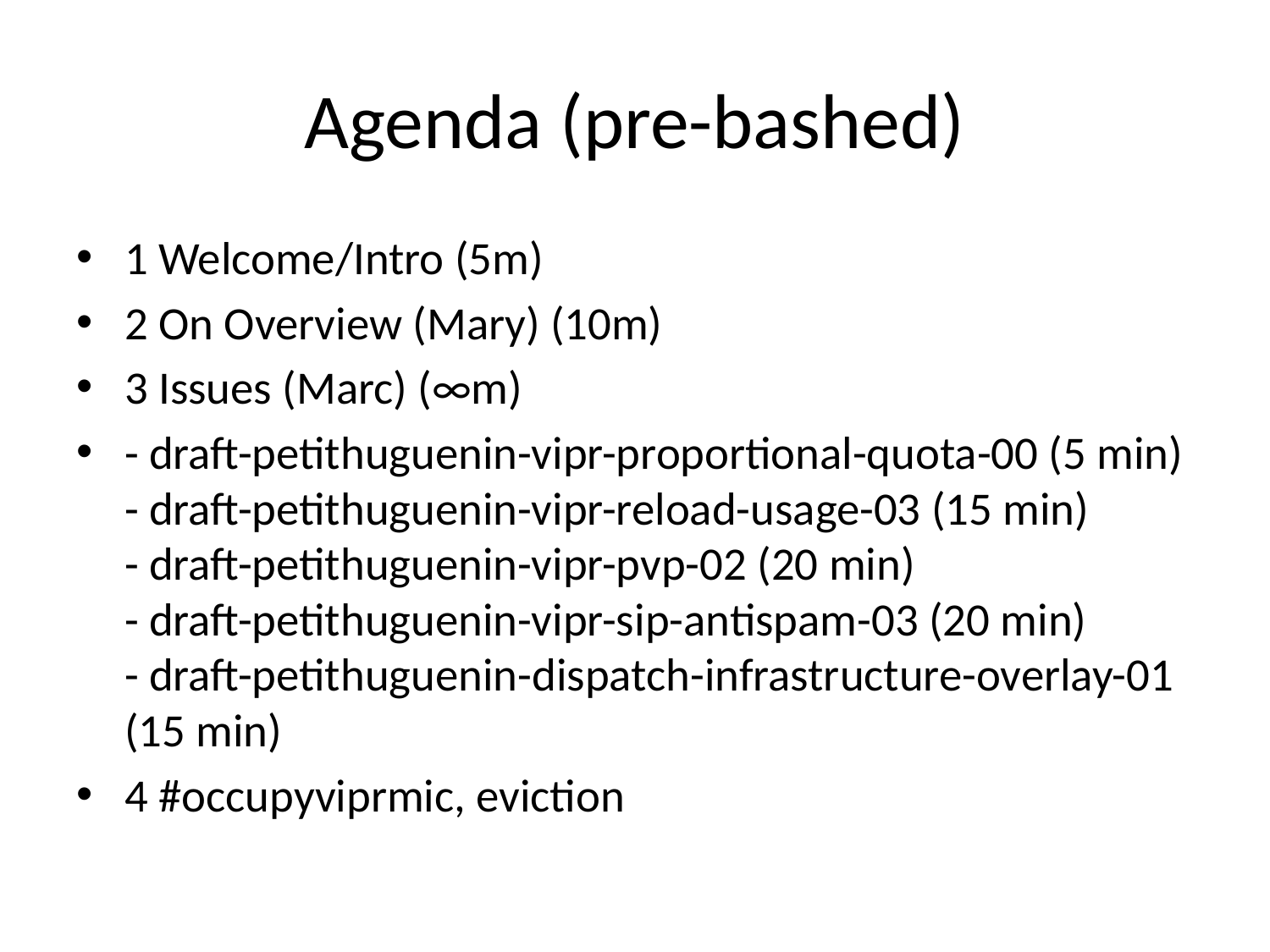

# Agenda (pre-bashed)
1 Welcome/Intro (5m)
2 On Overview (Mary) (10m)
3 Issues (Marc) (∞m)
- draft-petithuguenin-vipr-proportional-quota-00 (5 min)
- draft-petithuguenin-vipr-reload-usage-03 (15 min)
- draft-petithuguenin-vipr-pvp-02 (20 min)
- draft-petithuguenin-vipr-sip-antispam-03 (20 min)
- draft-petithuguenin-dispatch-infrastructure-overlay-01 (15 min)
4 #occupyviprmic, eviction